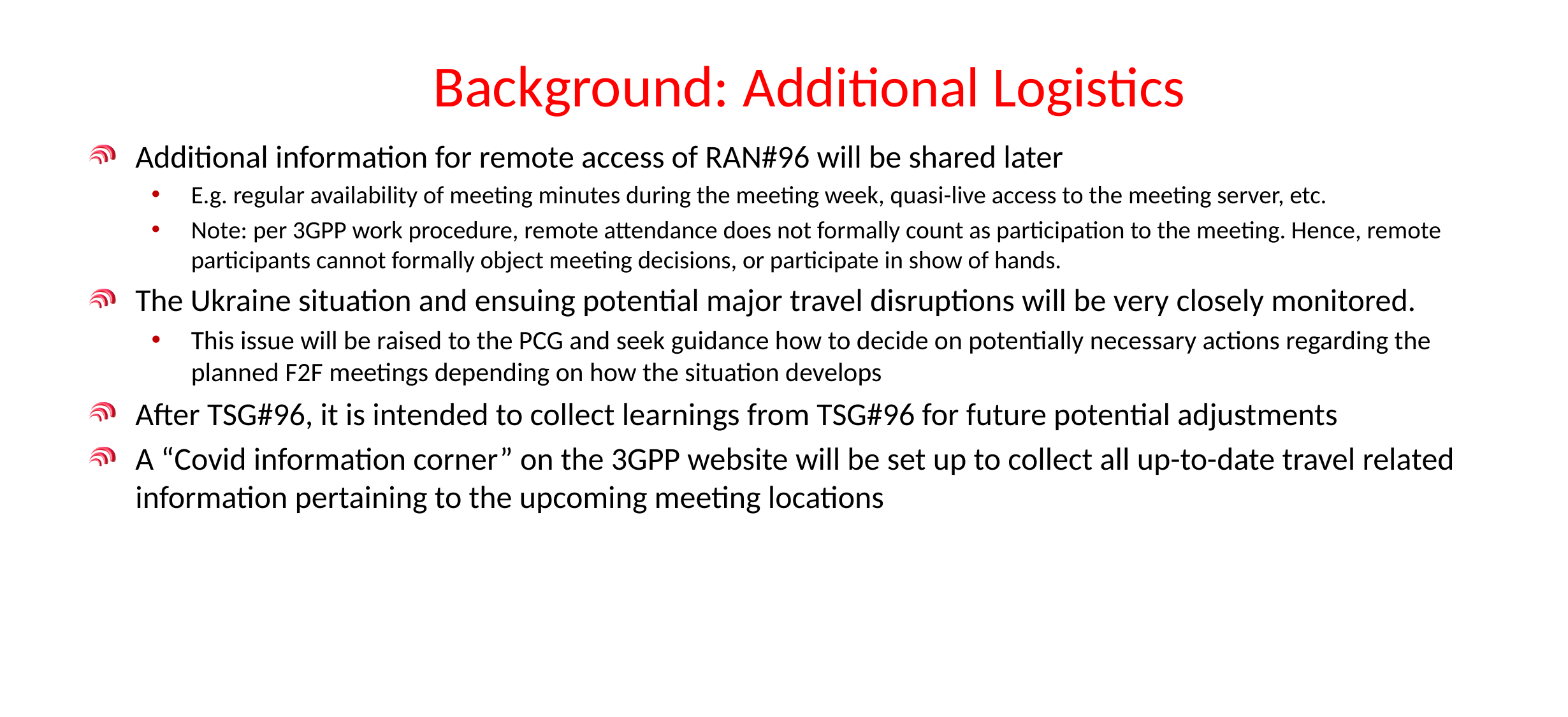

# Background: Additional Logistics
Additional information for remote access of RAN#96 will be shared later
E.g. regular availability of meeting minutes during the meeting week, quasi-live access to the meeting server, etc.
Note: per 3GPP work procedure, remote attendance does not formally count as participation to the meeting. Hence, remote participants cannot formally object meeting decisions, or participate in show of hands.
The Ukraine situation and ensuing potential major travel disruptions will be very closely monitored.
This issue will be raised to the PCG and seek guidance how to decide on potentially necessary actions regarding the planned F2F meetings depending on how the situation develops
After TSG#96, it is intended to collect learnings from TSG#96 for future potential adjustments
A “Covid information corner” on the 3GPP website will be set up to collect all up-to-date travel related information pertaining to the upcoming meeting locations